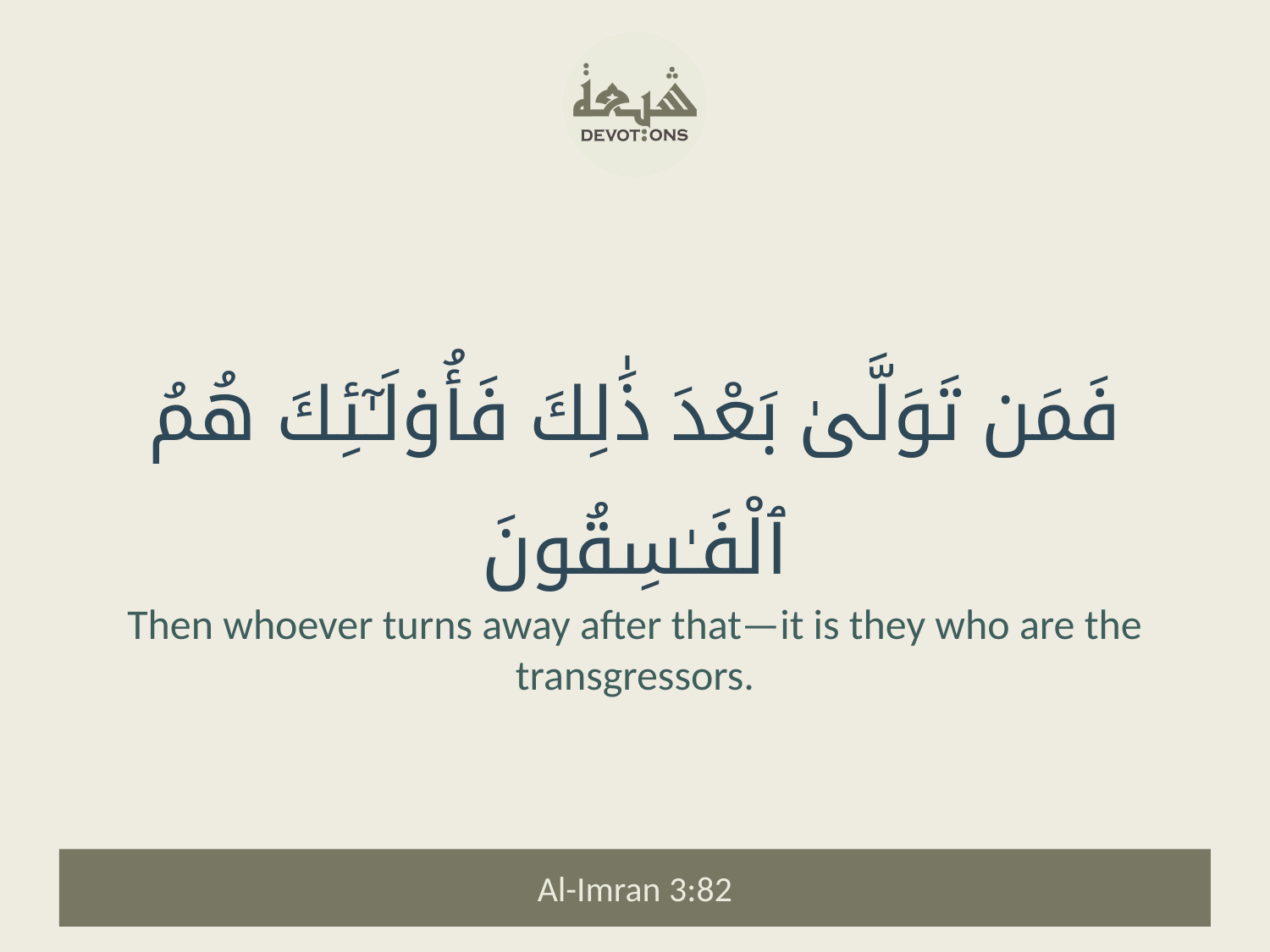

فَمَن تَوَلَّىٰ بَعْدَ ذَٰلِكَ فَأُو۟لَـٰٓئِكَ هُمُ ٱلْفَـٰسِقُونَ
Then whoever turns away after that—it is they who are the transgressors.
Al-Imran 3:82